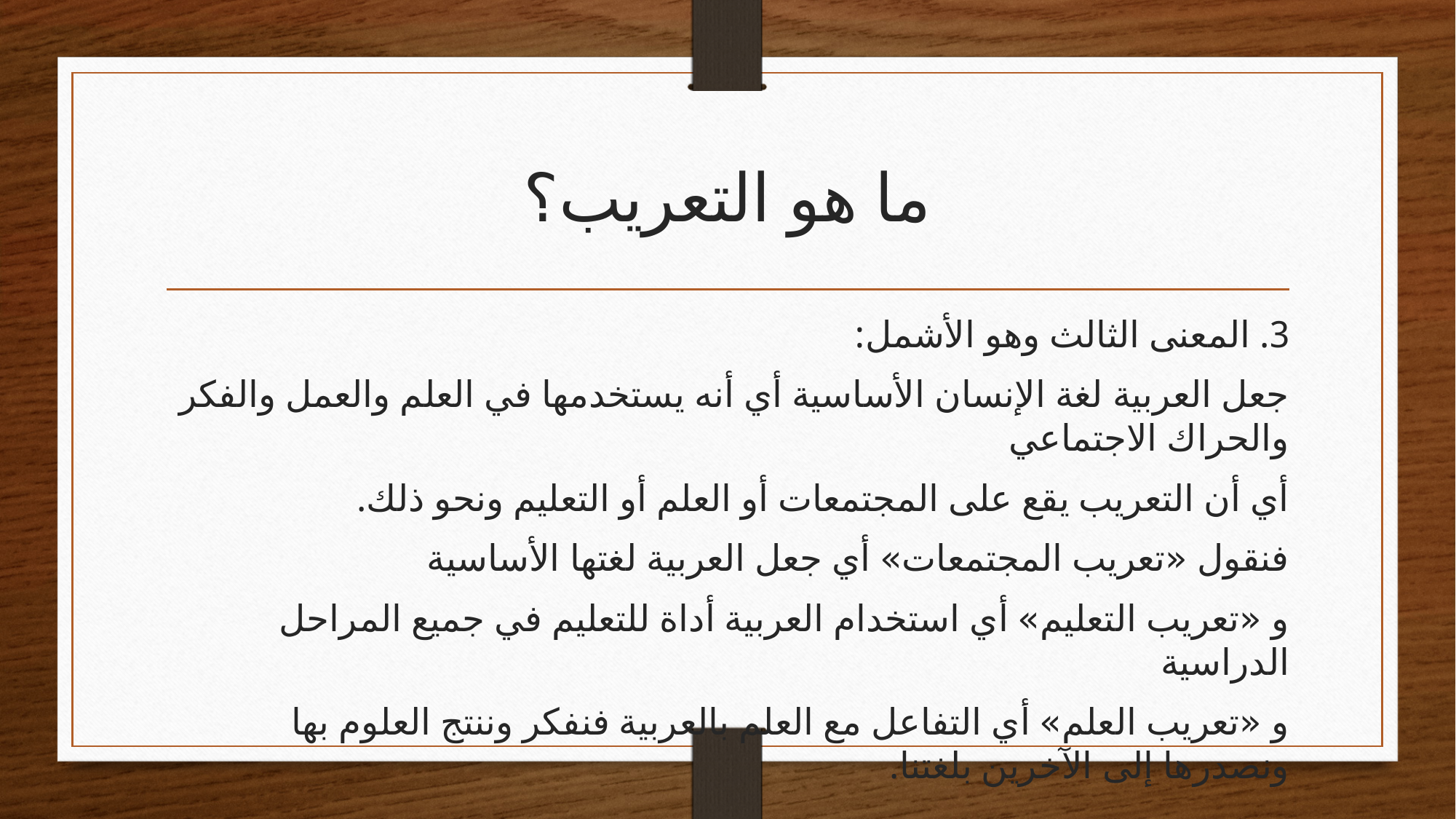

# ما هو التعريب؟
3. المعنى الثالث وهو الأشمل:
جعل العربية لغة الإنسان الأساسية أي أنه يستخدمها في العلم والعمل والفكر والحراك الاجتماعي
أي أن التعريب يقع على المجتمعات أو العلم أو التعليم ونحو ذلك.
فنقول «تعريب المجتمعات» أي جعل العربية لغتها الأساسية
و «تعريب التعليم» أي استخدام العربية أداة للتعليم في جميع المراحل الدراسية
و «تعريب العلم» أي التفاعل مع العلم بالعربية فنفكر وننتج العلوم بها ونصدرها إلى الآخرين بلغتنا.